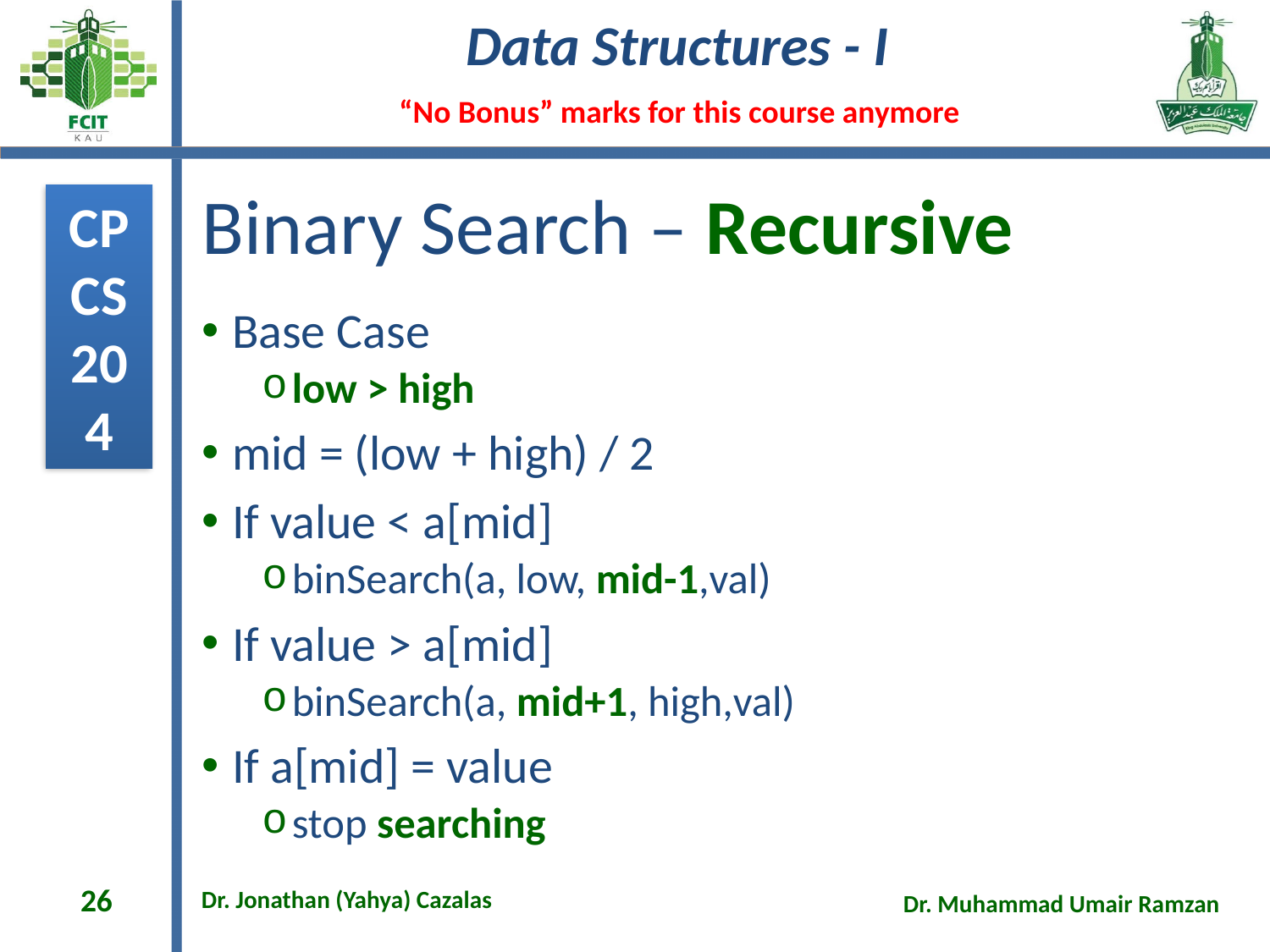

# Binary Search – Recursive
Base Case
low > high
mid = (low + high) / 2
If value < a[mid]
binSearch(a, low, mid-1,val)
If value > a[mid]
binSearch(a, mid+1, high,val)
If a[mid] = value
stop searching
26